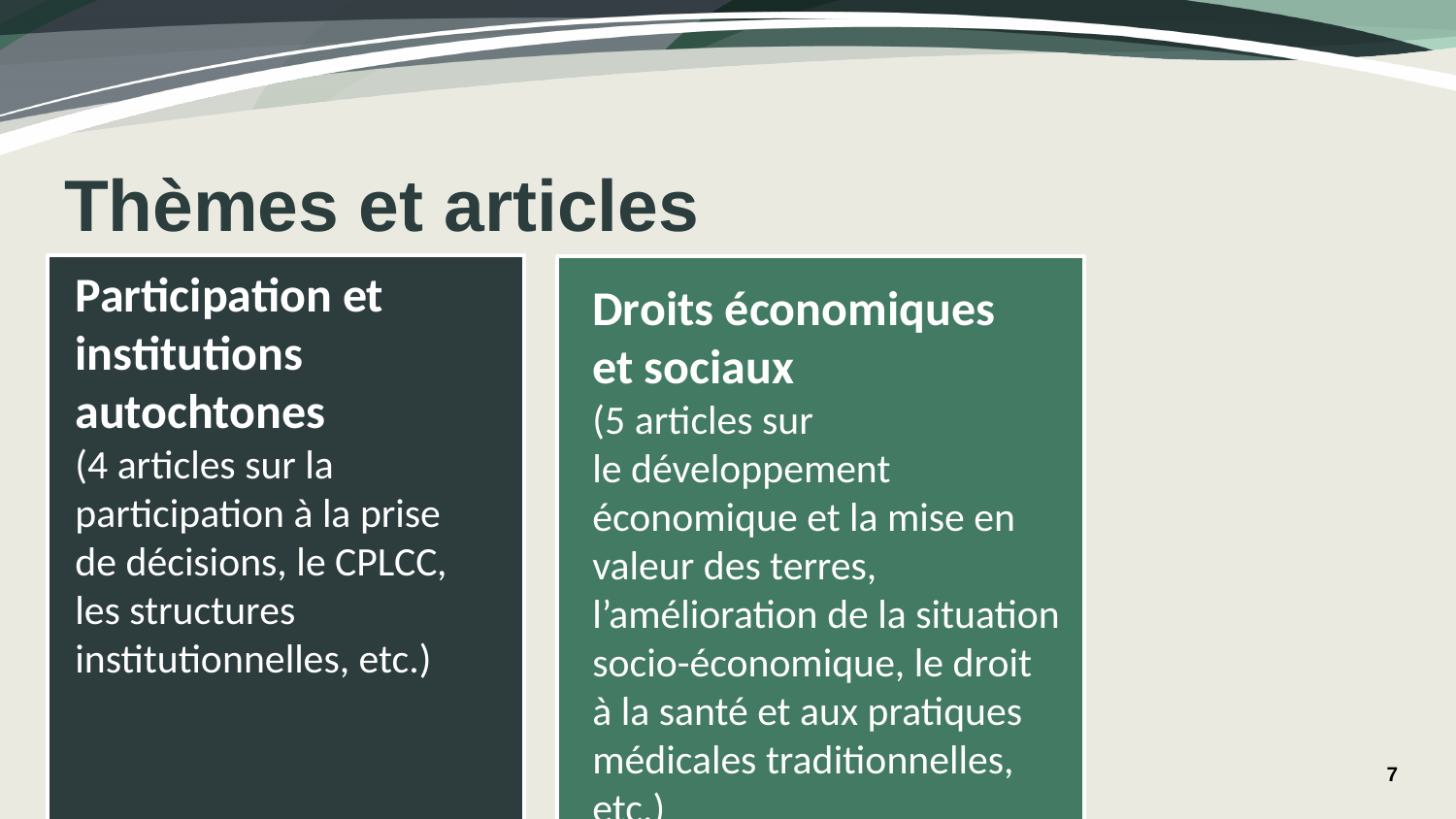

# Thèmes et articles
Participation et institutions autochtones
(4 articles sur la participation à la prise
de décisions, le CPLCC,
les structures institutionnelles, etc.)

Droits économiques
et sociaux
(5 articles sur
le développement économique et la mise en valeur des terres, l’amélioration de la situation socio-économique, le droit
à la santé et aux pratiques médicales traditionnelles, etc.)
7